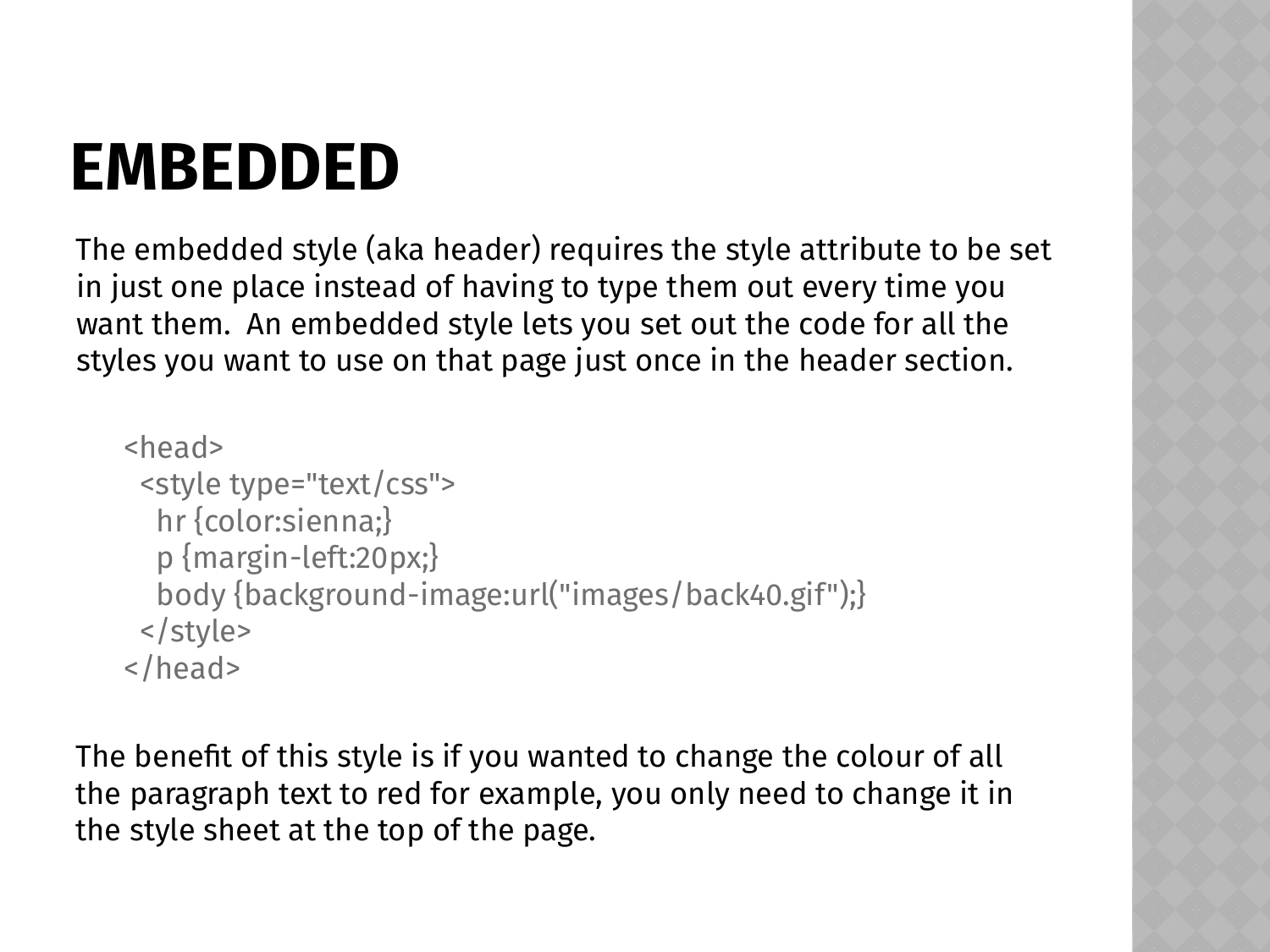

# Embedded
The embedded style (aka header) requires the style attribute to be set in just one place instead of having to type them out every time you want them.  An embedded style lets you set out the code for all the styles you want to use on that page just once in the header section.

<head>
  <style type="text/css">
    hr {color:sienna;}
    p {margin-left:20px;}
    body {background-image:url("images/back40.gif");}
  </style>
</head>

The benefit of this style is if you wanted to change the colour of all the paragraph text to red for example, you only need to change it in the style sheet at the top of the page.